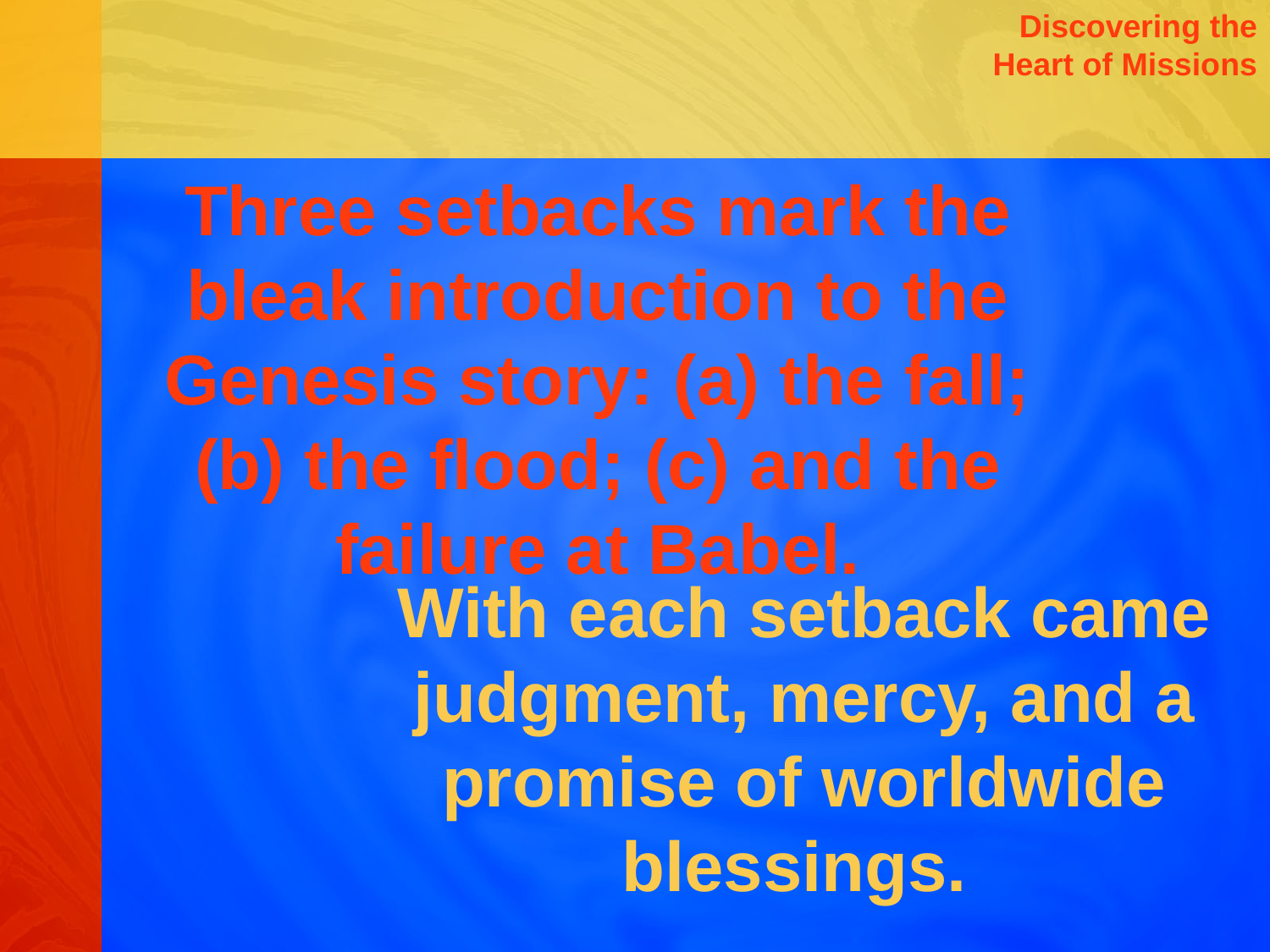

Discovering the Heart of Missions
Three setbacks mark the bleak introduction to the Genesis story: (a) the fall; (b) the flood; (c) and the failure at Babel.
With each setback came judgment, mercy, and a promise of worldwide blessings.